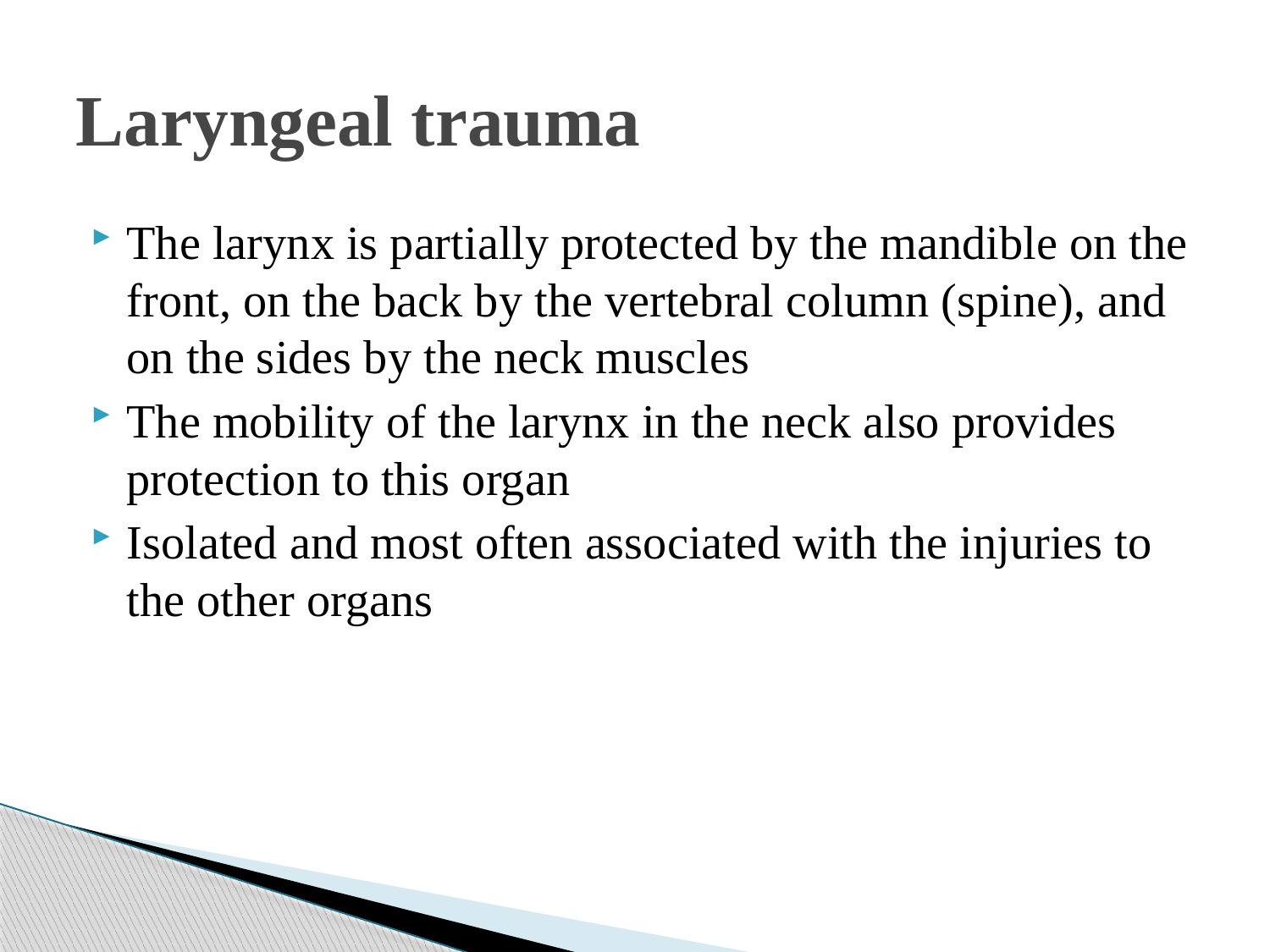

# Laryngeal trauma
The larynx is partially protected by the mandible on the front, on the back by the vertebral column (spine), and on the sides by the neck muscles
The mobility of the larynx in the neck also provides protection to this organ
Isolated and most often associated with the injuries to the other organs